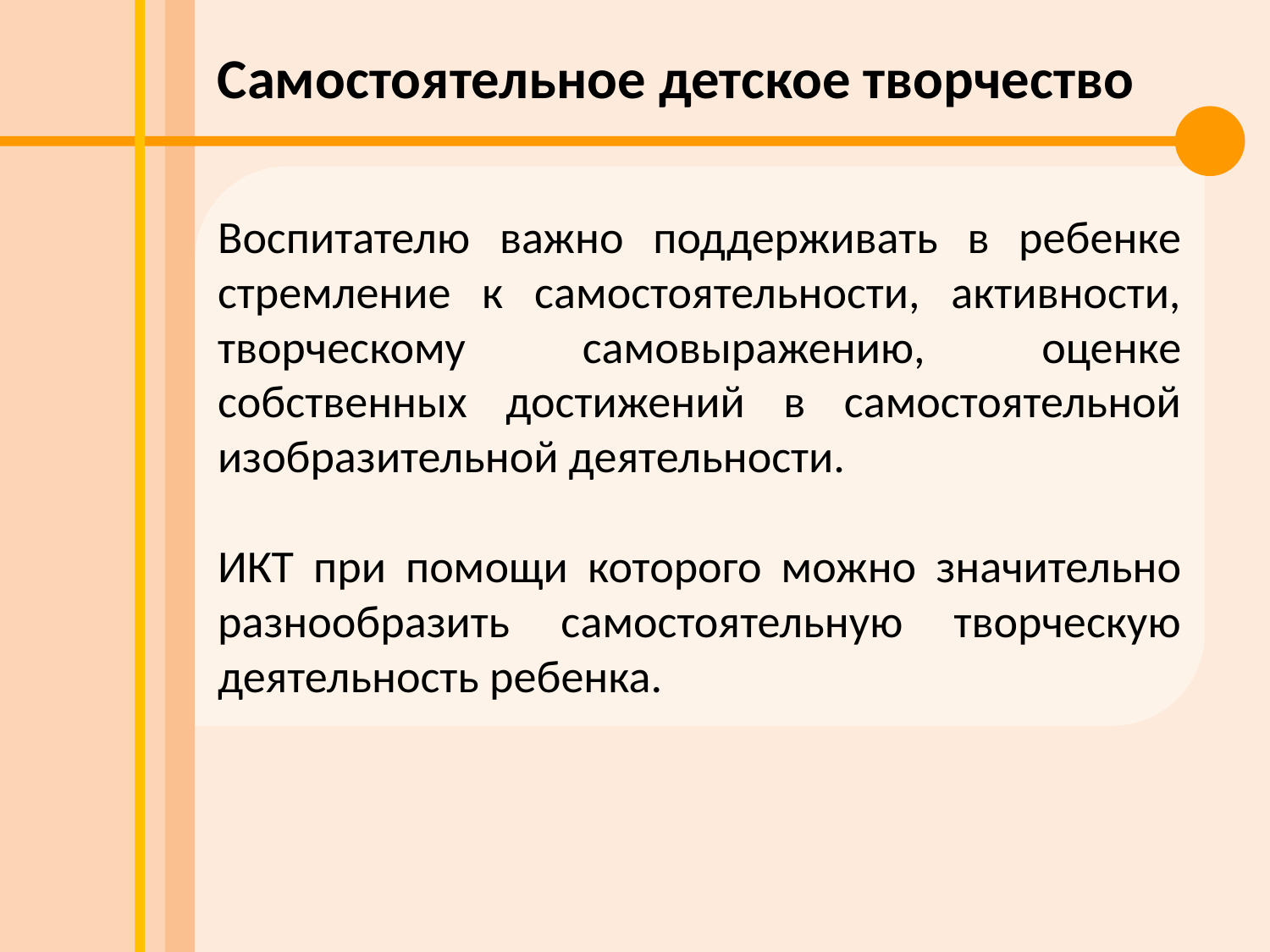

Самостоятельное детское творчество

Воспитателю важно поддерживать в ребенке стремление к самостоятельности, активности, творческому самовыражению, оценке собственных достижений в самостоятельной изобразительной деятельности.

ИКТ при помощи которого можно значительно разнообразить самостоятельную творческую деятельность ребенка.